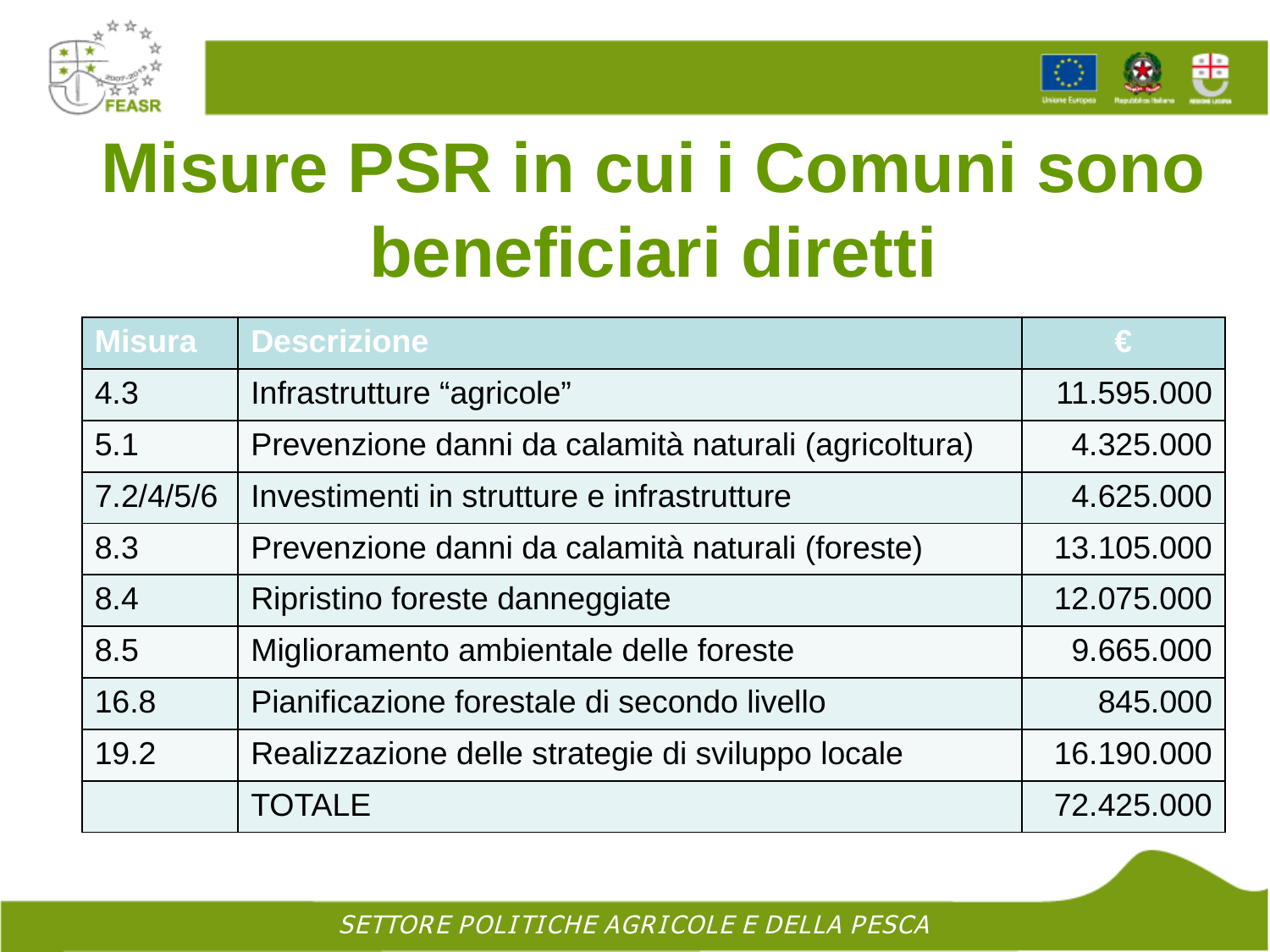

# Misure PSR in cui i Comuni sono beneficiari diretti
| Misura | Descrizione | € |
| --- | --- | --- |
| 4.3 | Infrastrutture “agricole” | 11.595.000 |
| 5.1 | Prevenzione danni da calamità naturali (agricoltura) | 4.325.000 |
| 7.2/4/5/6 | Investimenti in strutture e infrastrutture | 4.625.000 |
| 8.3 | Prevenzione danni da calamità naturali (foreste) | 13.105.000 |
| 8.4 | Ripristino foreste danneggiate | 12.075.000 |
| 8.5 | Miglioramento ambientale delle foreste | 9.665.000 |
| 16.8 | Pianificazione forestale di secondo livello | 845.000 |
| 19.2 | Realizzazione delle strategie di sviluppo locale | 16.190.000 |
|  | TOTALE | 72.425.000 |
SETTORE POLITICHE AGRICOLE E DELLA PESCA